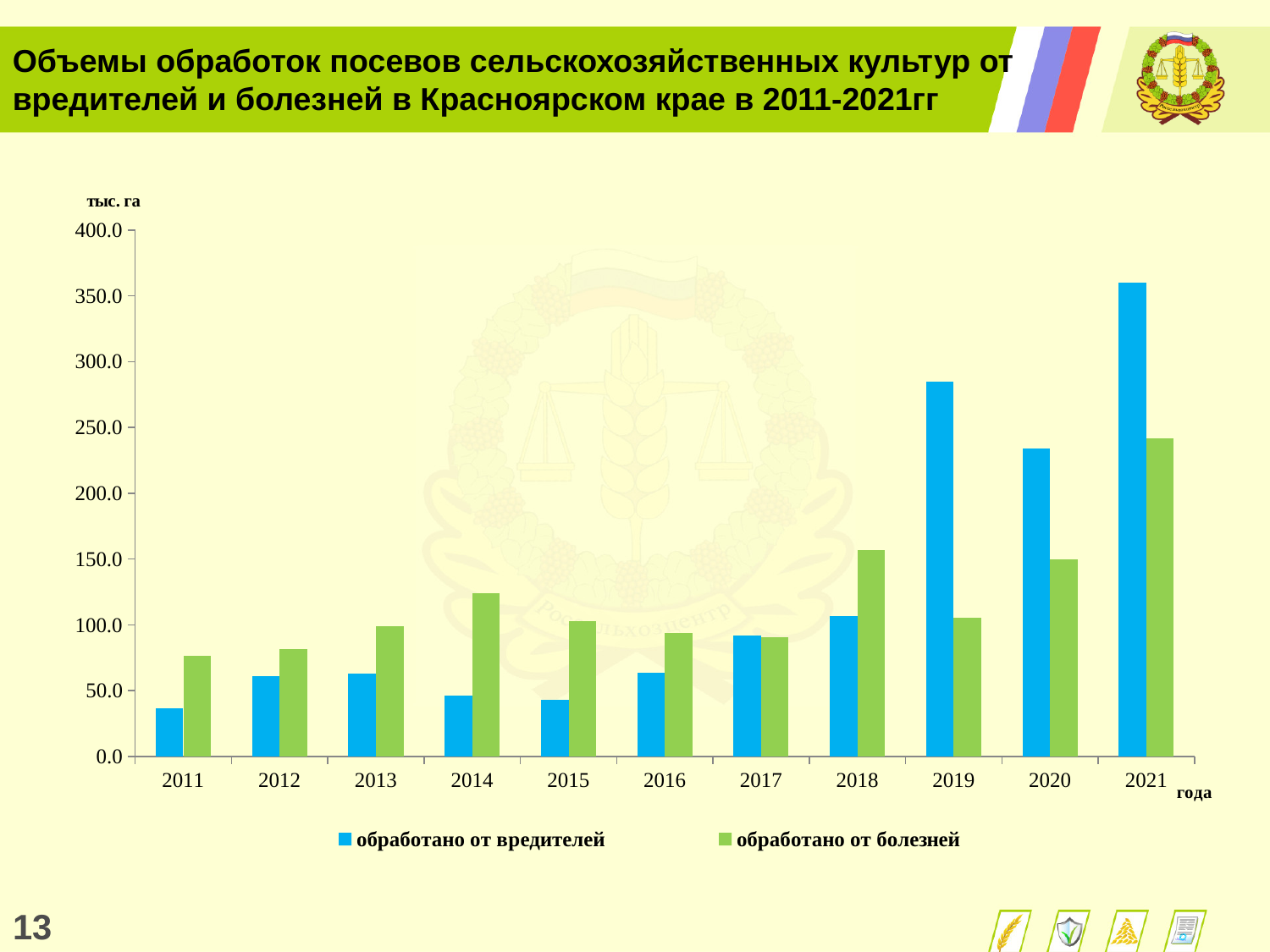

Объемы обработок посевов сельскохозяйственных культур от вредителей и болезней в Красноярском крае в 2011-2021гг

### Chart

| Category | обработано от вредителей | обработано от болезней |
|---|---|---|
| 2011 | 36.550000000000004 | 76.22 |
| 2012 | 60.93 | 81.75 |
| 2013 | 62.86 | 98.69 |
| 2014 | 46.06 | 123.76 |
| 2015 | 43.15 | 102.63 |
| 2016 | 63.49 | 93.9 |
| 2017 | 91.7 | 90.4 |
| 2018 | 106.8 | 156.8 |
| 2019 | 284.6 | 105.1 |
| 2020 | 234.3 | 149.6 |
| 2021 | 359.82 | 242.0 |
13